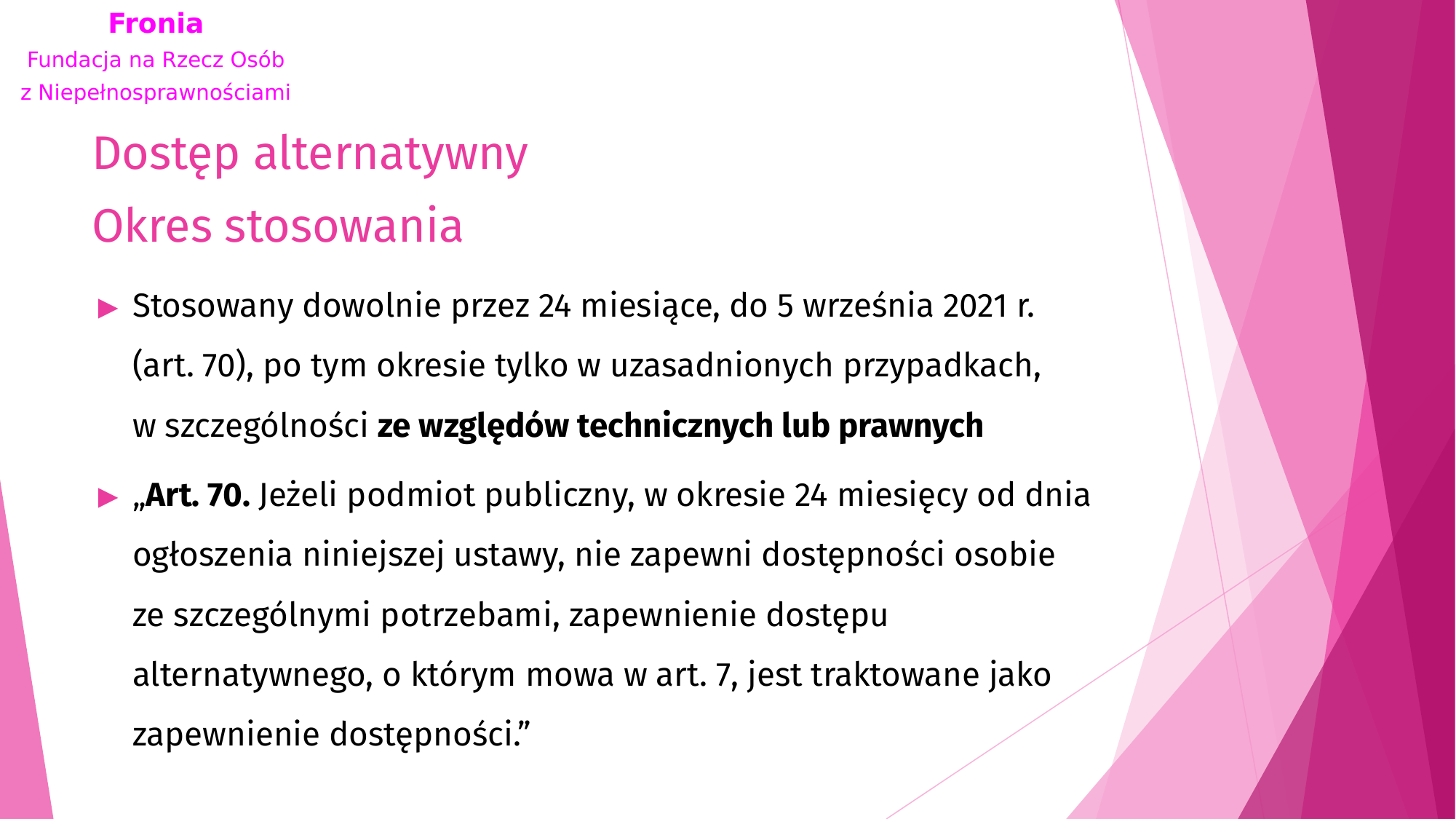

# Dostęp alternatywny Okres stosowania
Stosowany dowolnie przez 24 miesiące, do 5 września 2021 r. (art. 70), po tym okresie tylko w uzasadnionych przypadkach, w szczególności ze względów technicznych lub prawnych
„Art. 70. Jeżeli podmiot publiczny, w okresie 24 miesięcy od dnia ogłoszenia niniejszej ustawy, nie zapewni dostępności osobie ze szczególnymi potrzebami, zapewnienie dostępu alternatywnego, o którym mowa w art. 7, jest traktowane jako zapewnienie dostępności.”